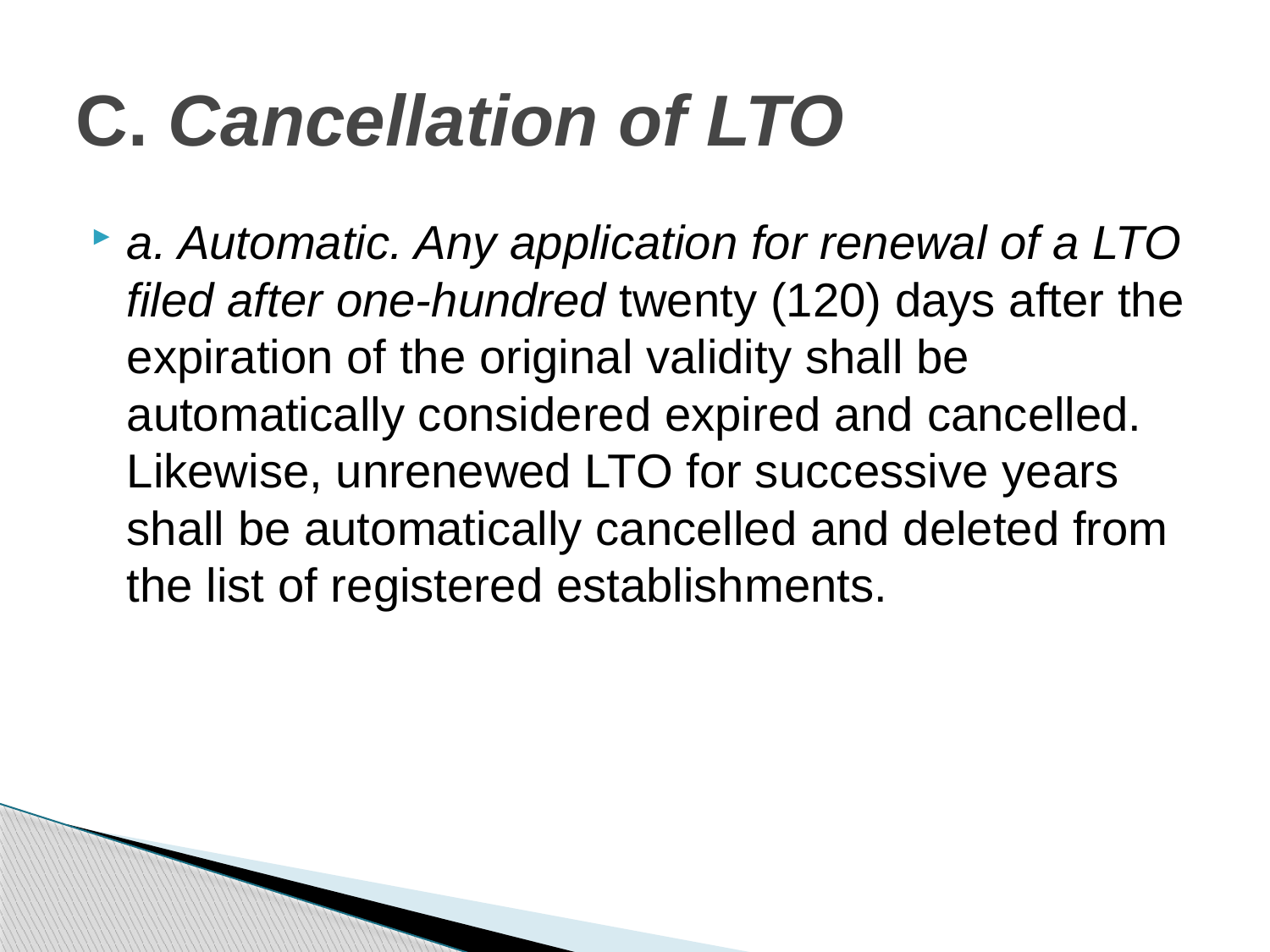

# C. Cancellation of LTO
a. Automatic. Any application for renewal of a LTO filed after one-hundred twenty (120) days after the expiration of the original validity shall be automatically considered expired and cancelled. Likewise, unrenewed LTO for successive years shall be automatically cancelled and deleted from the list of registered establishments.